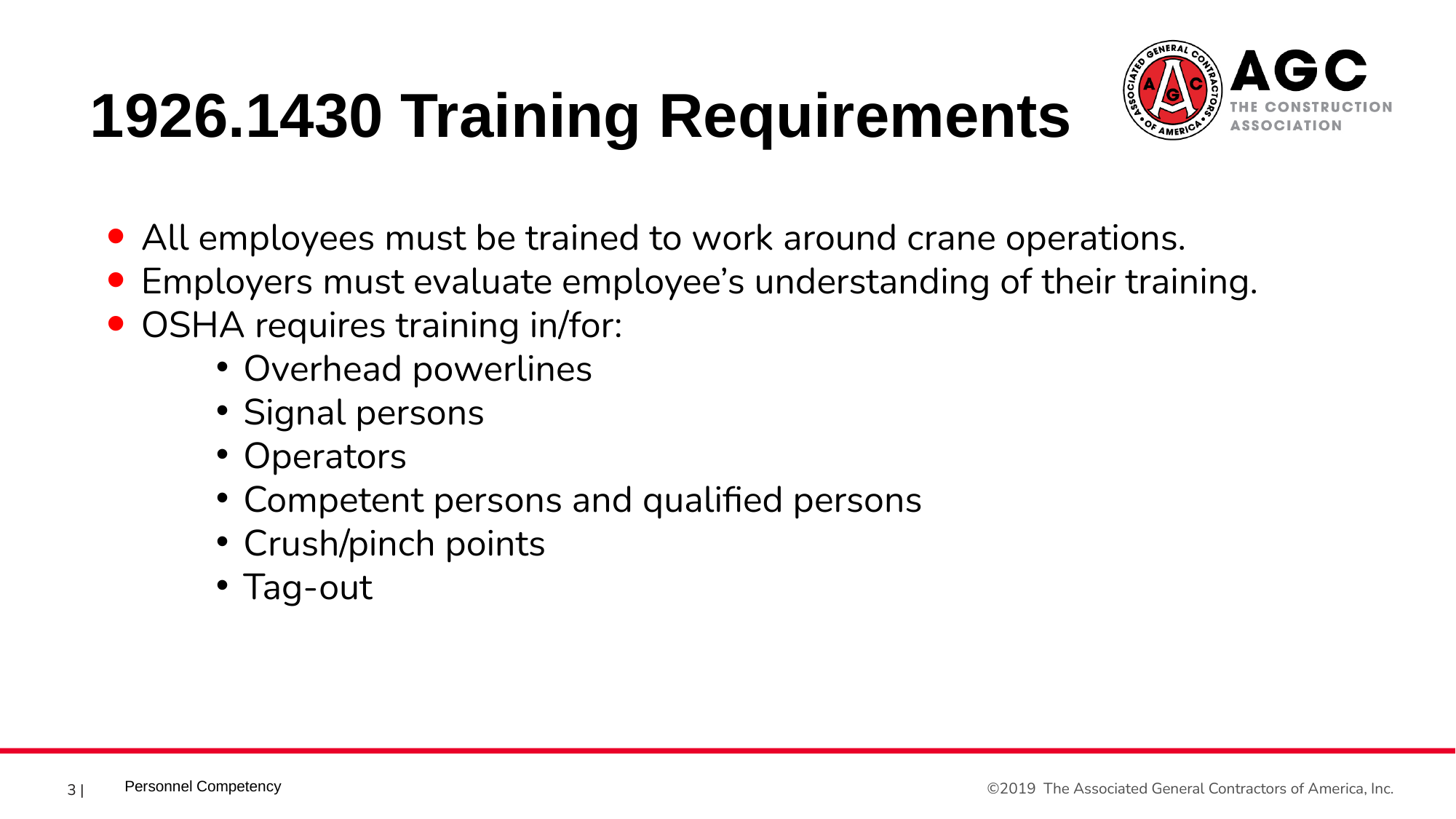

1926.1430 Training Requirements

All employees must be trained to work around crane operations.
Employers must evaluate employee’s understanding of their training.
OSHA requires training in/for:
Overhead powerlines
Signal persons
Operators
Competent persons and qualified persons
Crush/pinch points
Tag-out
Personnel Competency